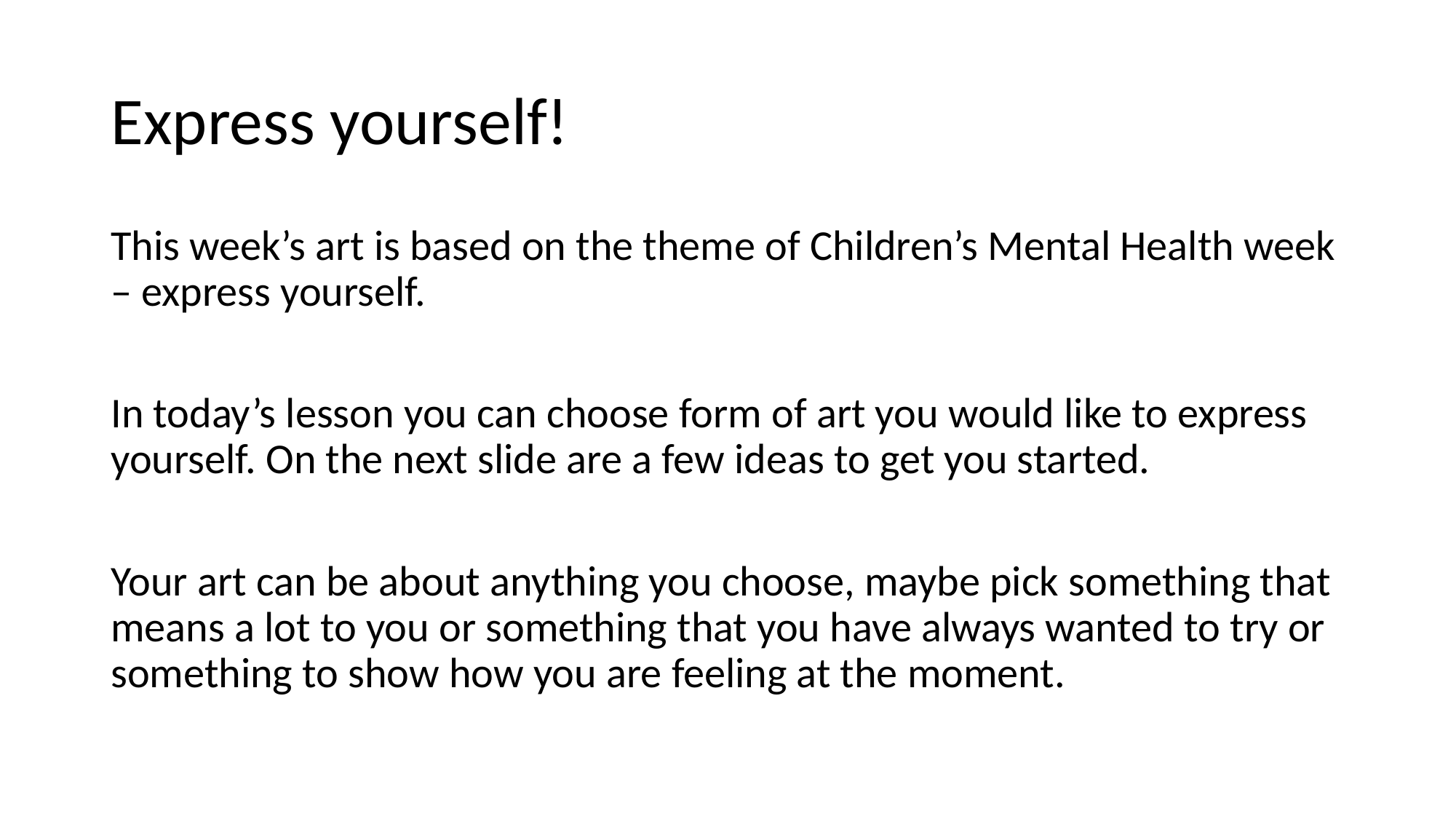

# Express yourself!
This week’s art is based on the theme of Children’s Mental Health week – express yourself.

In today’s lesson you can choose form of art you would like to express yourself. On the next slide are a few ideas to get you started.

Your art can be about anything you choose, maybe pick something that means a lot to you or something that you have always wanted to try or something to show how you are feeling at the moment.